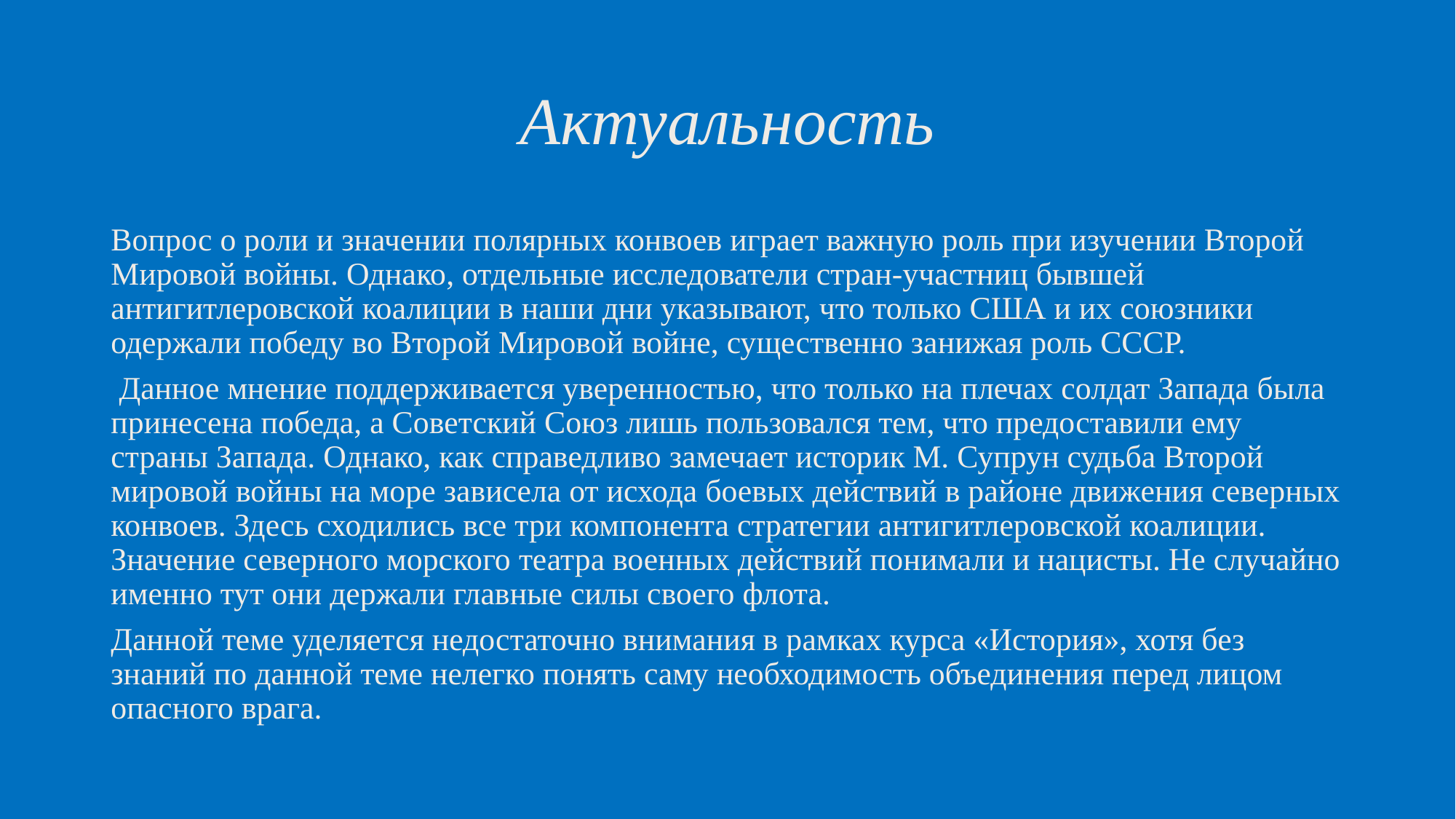

# Актуальность
Вопрос о роли и значении полярных конвоев играет важную роль при изучении Второй Мировой войны. Однако, отдельные исследователи стран-участниц бывшей антигитлеровской коалиции в наши дни указывают, что только США и их союзники одержали победу во Второй Мировой войне, существенно занижая роль СССР.
 Данное мнение поддерживается уверенностью, что только на плечах солдат Запада была принесена победа, а Советский Союз лишь пользовался тем, что предоставили ему страны Запада. Однако, как справедливо замечает историк М. Супрун судьба Второй мировой войны на море зависела от исхода боевых действий в районе движения северных конвоев. Здесь сходились все три компонента стратегии антигитлеровской коалиции. Значение северного морского театра военных действий понимали и нацисты. Не случайно именно тут они держали главные силы своего флота.
Данной теме уделяется недостаточно внимания в рамках курса «История», хотя без знаний по данной теме нелегко понять саму необходимость объединения перед лицом опасного врага.